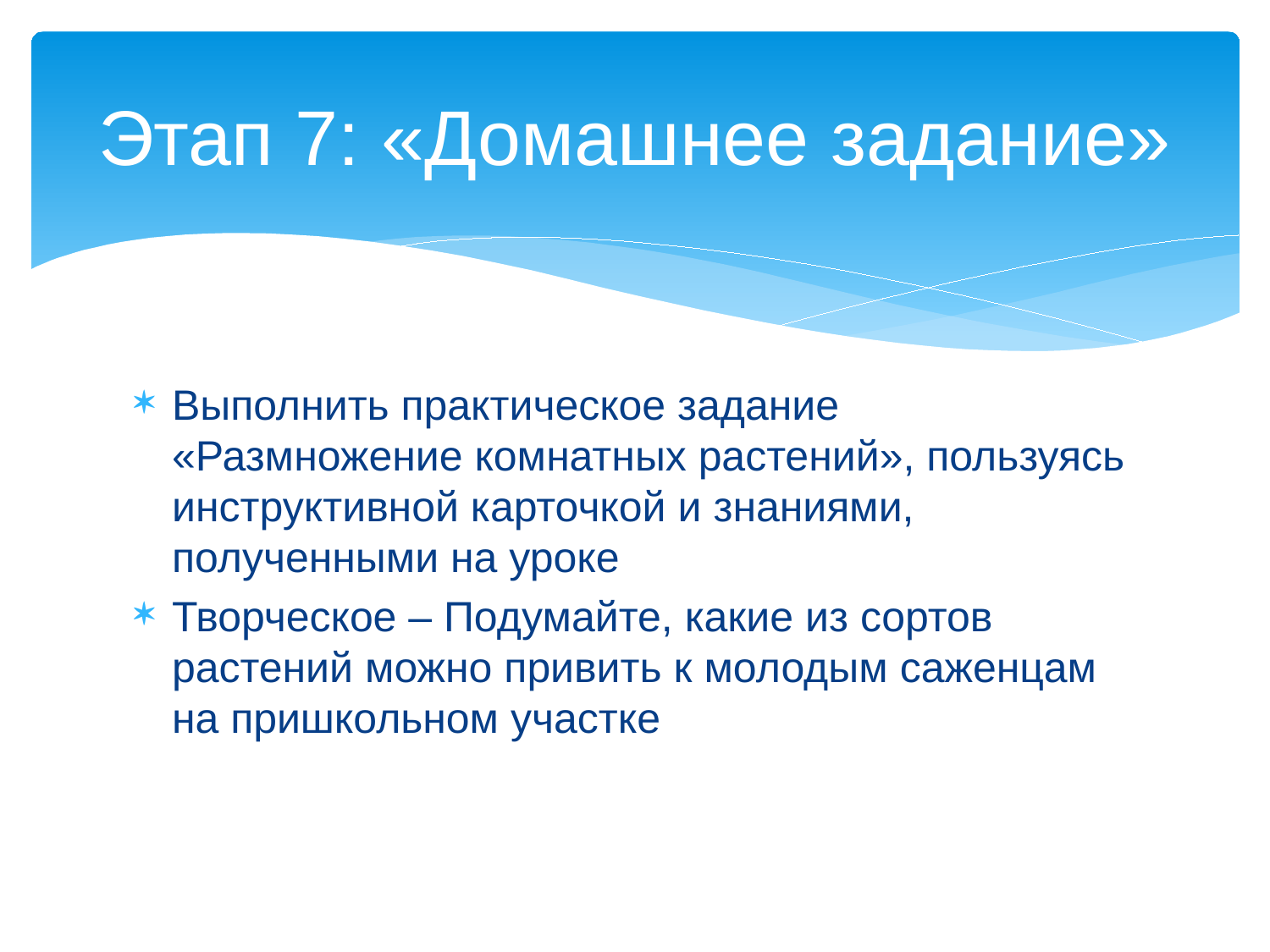

# Этап 7: «Домашнее задание»
Выполнить практическое задание «Размножение комнатных растений», пользуясь инструктивной карточкой и знаниями, полученными на уроке
Творческое – Подумайте, какие из сортов растений можно привить к молодым саженцам на пришкольном участке